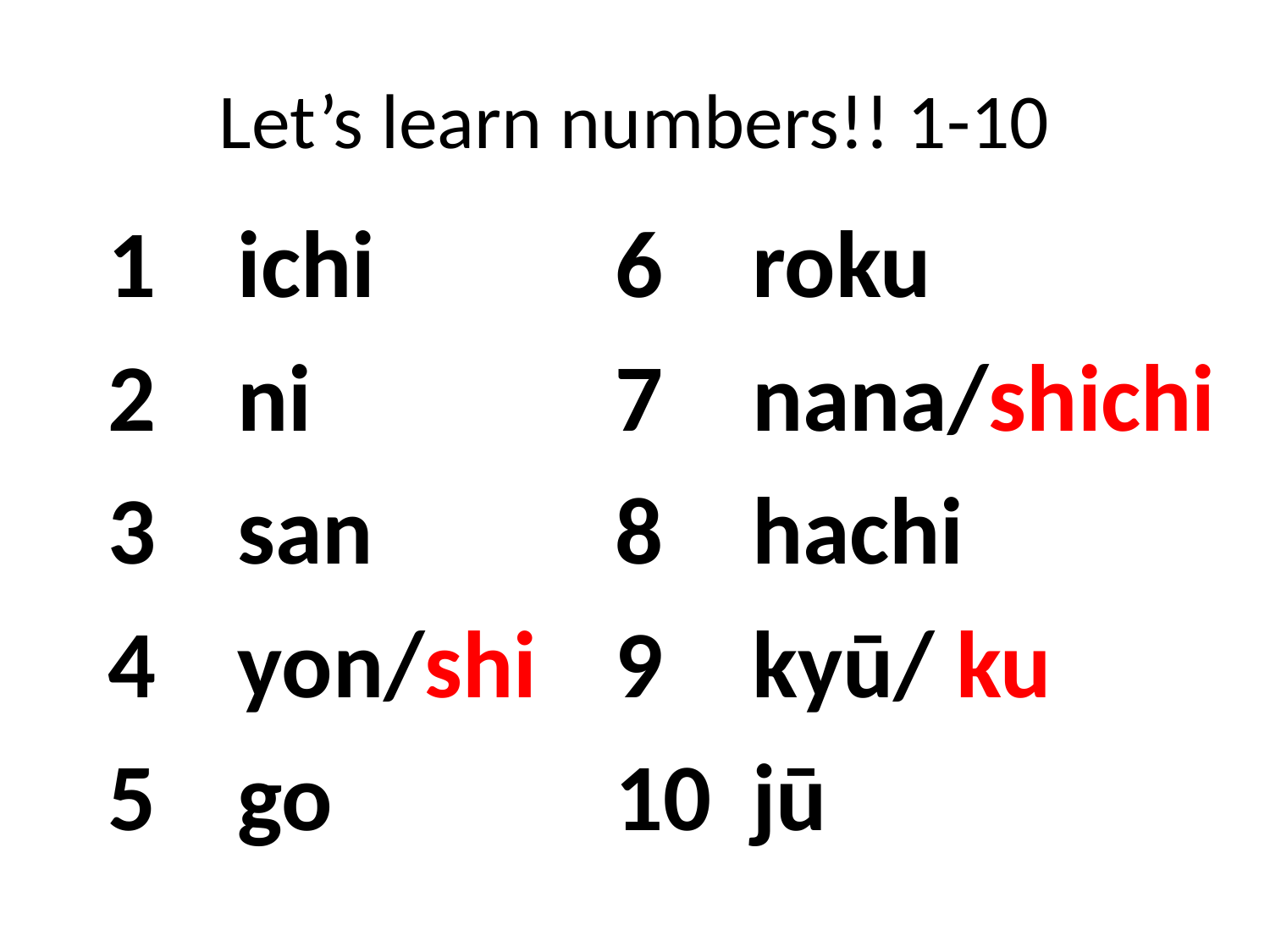

# Let’s learn numbers!! 1-10
1
2
3
4
5

ichi
ni
san
yon/shi
go

6
7
8
9
10
roku
nana/shichi
hachi
kyū/ ku
jū